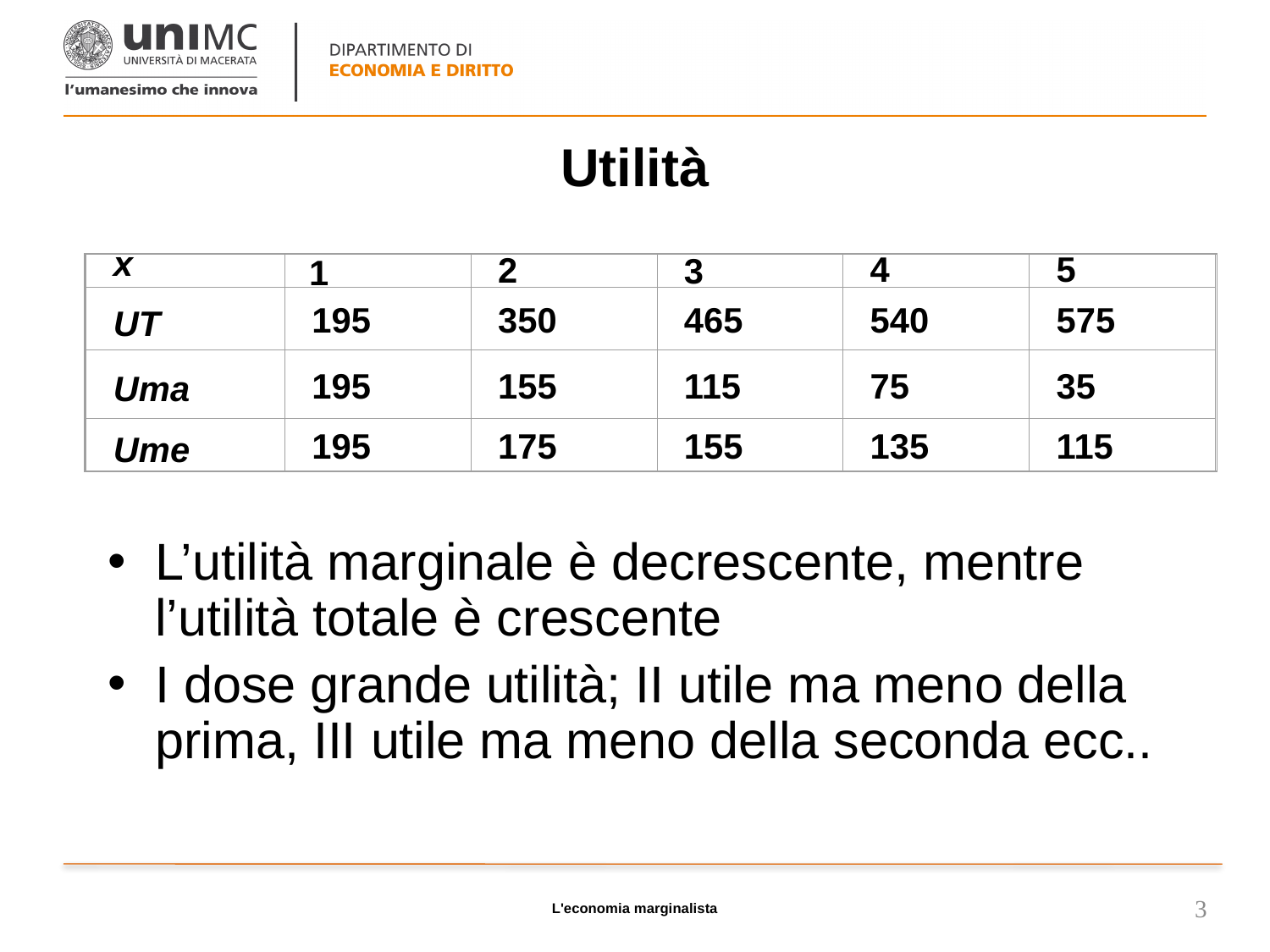

# Utilità

x

4

5

2

3

1

UT

195

350

465

540

575

Uma

195

155

115

75

35

Ume

195

175

155

135

115

L’utilità marginale è decrescente, mentre l’utilità totale è crescente
I dose grande utilità; II utile ma meno della prima, III utile ma meno della seconda ecc..
L'economia marginalista
3